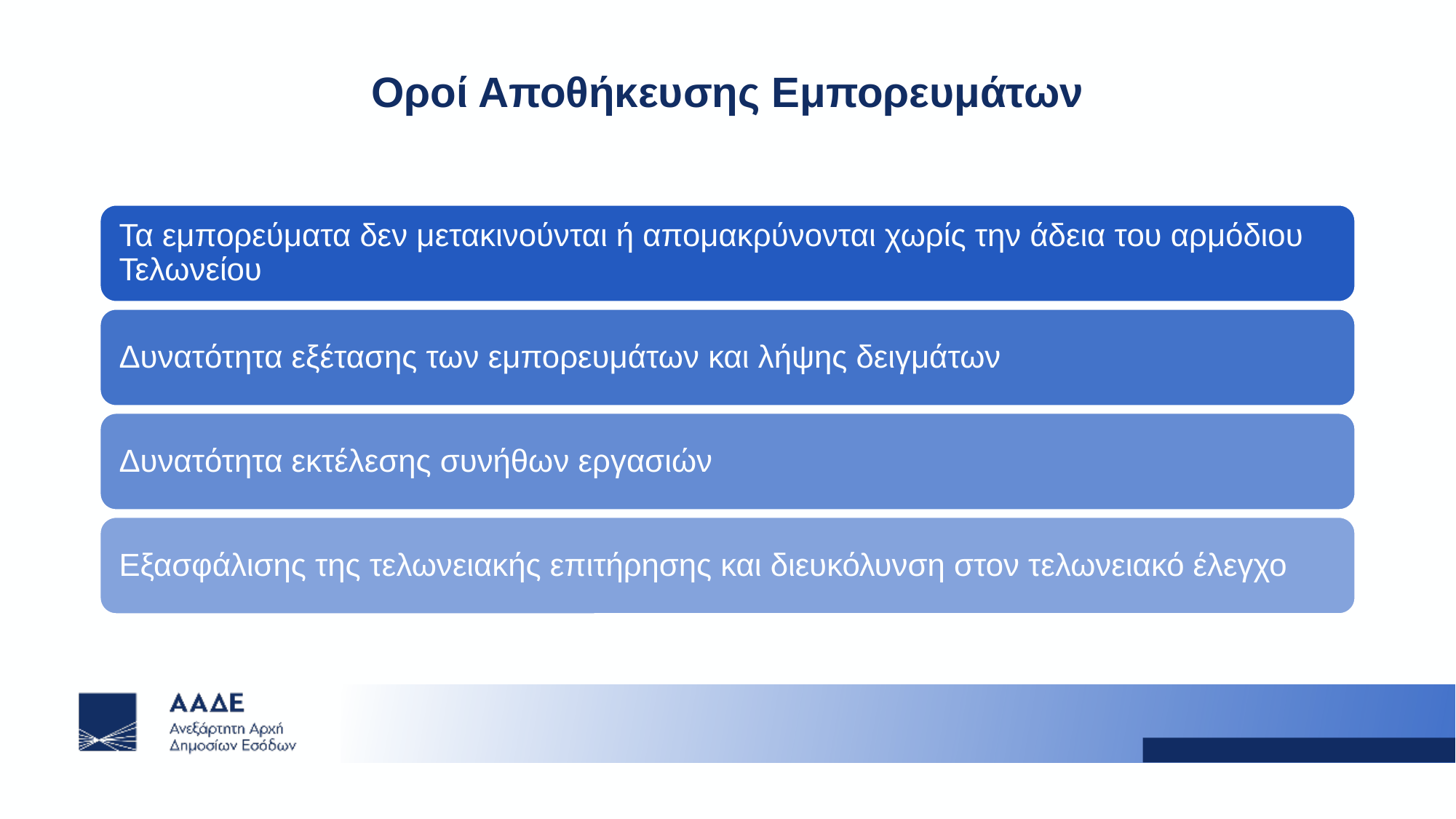

Οροί Αποθήκευσης Εμπορευμάτων
Τα εμπορεύματα δεν μετακινούνται ή απομακρύνονται χωρίς την άδεια του αρμόδιου Τελωνείου
Δυνατότητα εξέτασης των εμπορευμάτων και λήψης δειγμάτων
Δυνατότητα εκτέλεσης συνήθων εργασιών
Εξασφάλισης της τελωνειακής επιτήρησης και διευκόλυνση στον τελωνειακό έλεγχο